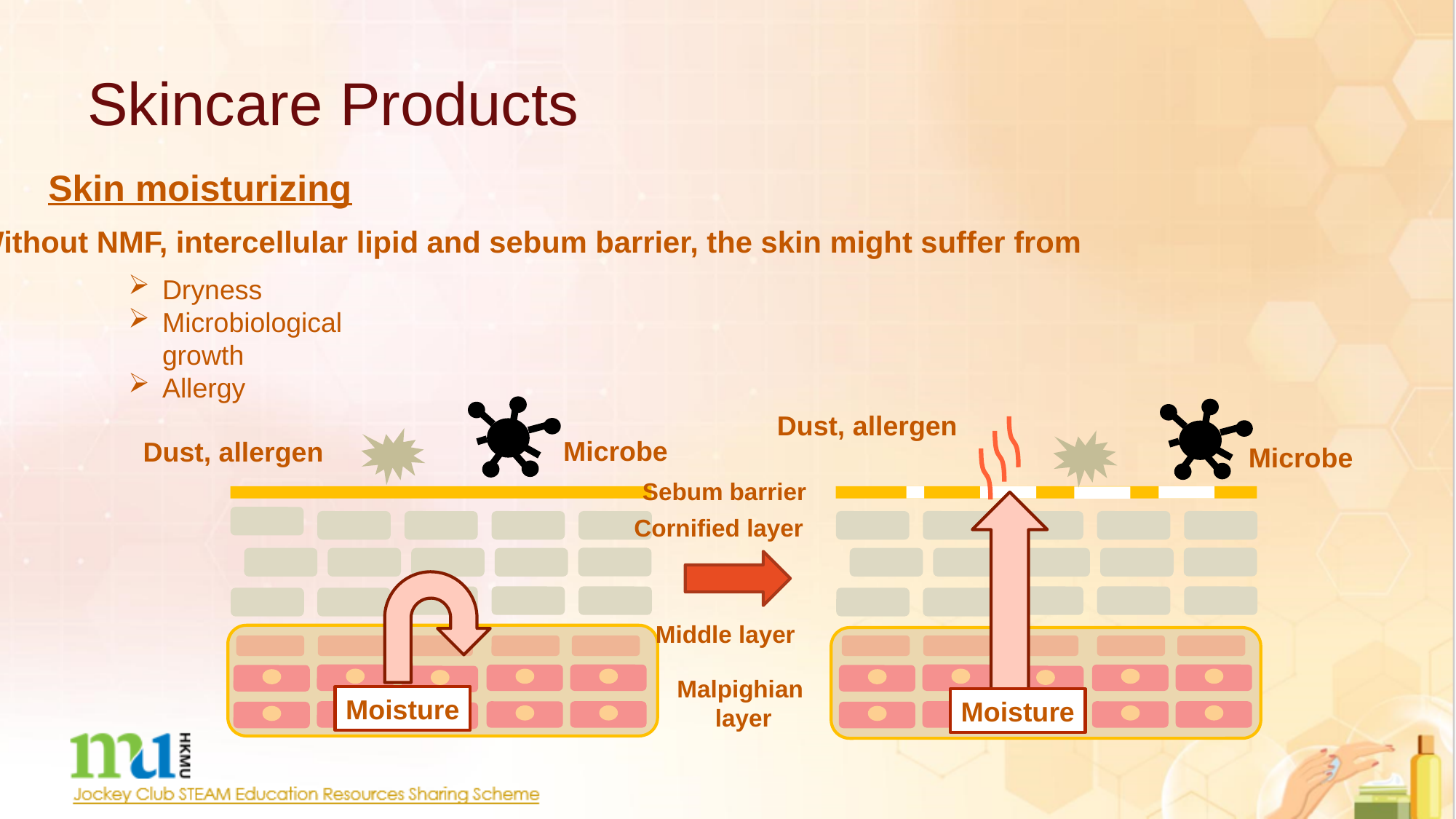

# Skincare Products
Skin moisturizing
Without NMF, intercellular lipid and sebum barrier, the skin might suffer from
Dryness
Microbiological growth
Allergy

Dust, allergen

Microbe
Dust, allergen

Microbe
Sebum barrier

Cornified layer

Middle layer

Malpighian
layer

Moisture
Moisture